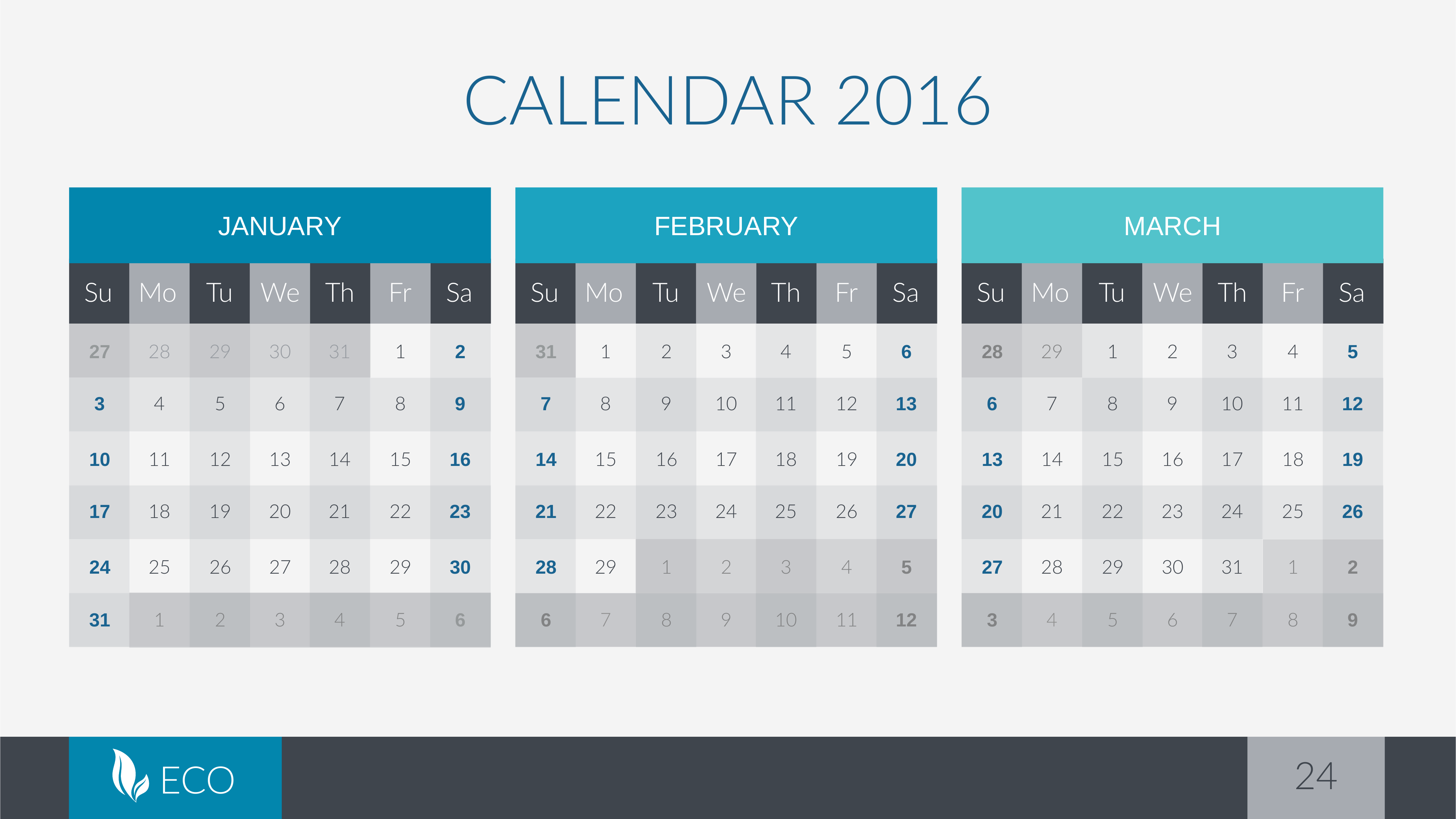

# Calendar 2016

JANUARY

Su
Mo
Tu
We
Th
Fr
Sa

27
28
29
30
31
1
2

3
4
5
6
7
8
9
10
11
12
13
14
15
16

17
18
19
20
21
22
23
24
25
26
27
28
29
30

31
1
2
3
4
5
6

FEBRUARY

Su
Mo
Tu
We
Th
Fr
Sa

31
1
2
3
4
5
6

7
8
9
10
11
12
13
14
15
16
17
18
19
20

21
22
23
24
25
26
27

28
29
1
2
3
4
5

6
7
8
9
10
11
12

MARCH

Su
Mo
Tu
We
Th
Fr
Sa

28
29
1
2
3
4
5

6
7
8
9
10
11
12
13
14
15
16
17
18
19

20
21
22
23
24
25
26

27
28
29
30
31
1
2

3
4
5
6
7
8
9
24